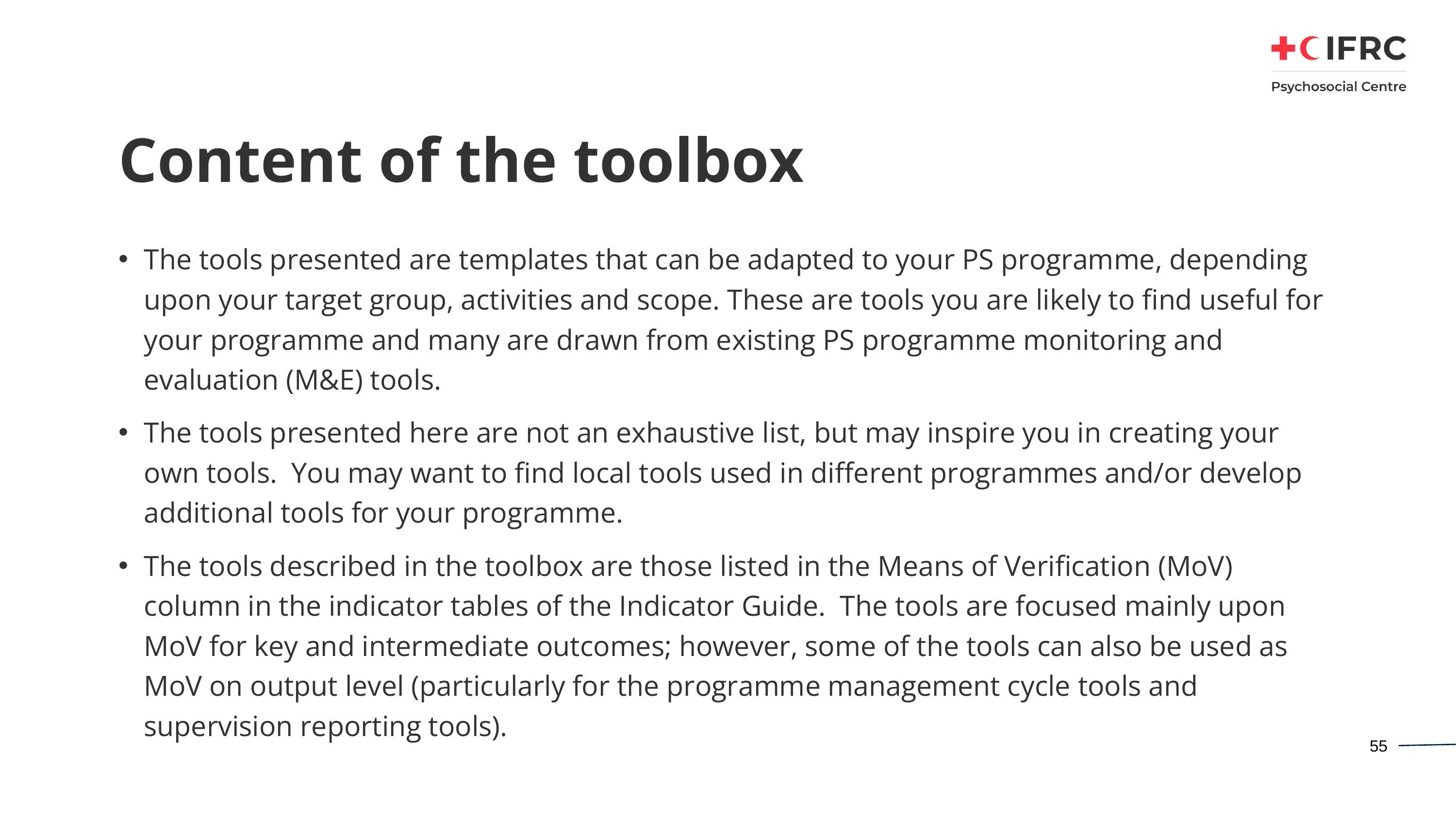

# Content of the toolbox
The tools presented are templates that can be adapted to your PS programme, depending upon your target group, activities and scope. These are tools you are likely to find useful for your programme and many are drawn from existing PS programme monitoring and evaluation (M&E) tools.
The tools presented here are not an exhaustive list, but may inspire you in creating your own tools.  You may want to find local tools used in different programmes and/or develop additional tools for your programme.
The tools described in the toolbox are those listed in the Means of Verification (MoV) column in the indicator tables of the Indicator Guide.  The tools are focused mainly upon MoV for key and intermediate outcomes; however, some of the tools can also be used as MoV on output level (particularly for the programme management cycle tools and supervision reporting tools).